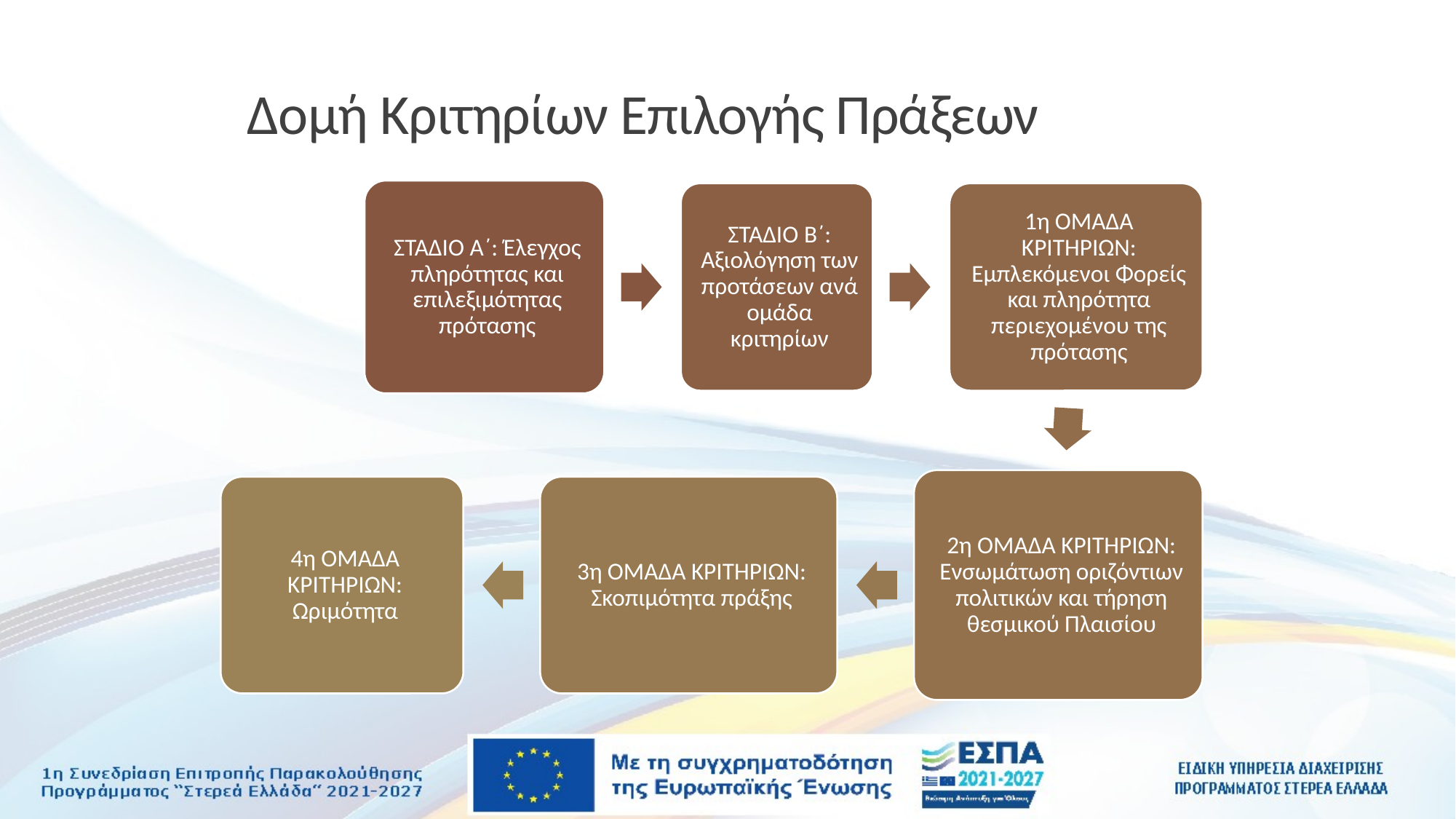

# Δομή Κριτηρίων Επιλογής Πράξεων
ΣΤΑΔΙΟ Α΄: Έλεγχος πληρότητας και επιλεξιμότητας πρότασης

ΣΤΑΔΙΟ Β΄: Αξιολόγηση των προτάσεων ανά ομάδα κριτηρίων

1η ΟΜΑΔΑ ΚΡΙΤΗΡΙΩΝ: Εμπλεκόμενοι Φορείς και πληρότητα περιεχομένου της πρότασης

2η ΟΜΑΔΑ ΚΡΙΤΗΡΙΩΝ: Ενσωμάτωση οριζόντιων πολιτικών και τήρηση θεσμικού Πλαισίου

3η ΟΜΑΔΑ ΚΡΙΤΗΡΙΩΝ: Σκοπιμότητα πράξης

4η ΟΜΑΔΑ ΚΡΙΤΗΡΙΩΝ: Ωριμότητα